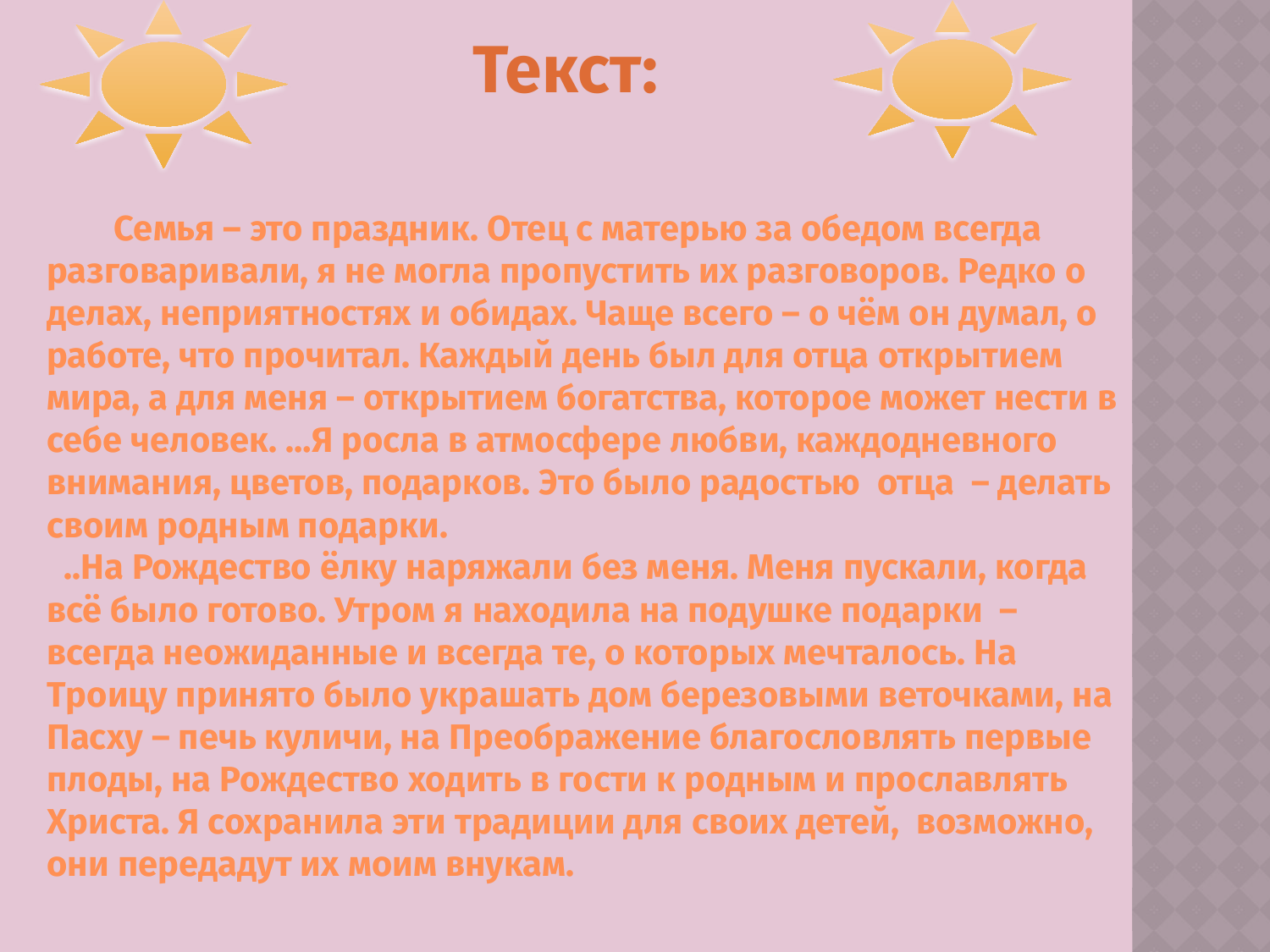

Текст:

            Семья – это праздник. Отец с матерью за обедом всегда разговаривали, я не могла пропустить их разговоров. Редко о делах, неприятностях и обидах. Чаще всего – о чём он думал, о работе, что прочитал. Каждый день был для отца открытием мира, а для меня – открытием богатства, которое может нести в себе человек. …Я росла в атмосфере любви, каждодневного внимания, цветов, подарков. Это было радостью  отца  – делать своим родным подарки.
  ..На Рождество ёлку наряжали без меня. Меня пускали, когда всё было готово. Утром я находила на подушке подарки  – всегда неожиданные и всегда те, о которых мечталось. На Троицу принято было украшать дом березовыми веточками, на Пасху – печь куличи, на Преображение благословлять первые плоды, на Рождество ходить в гости к родным и прославлять Христа. Я сохранила эти традиции для своих детей,  возможно, они передадут их моим внукам.

#